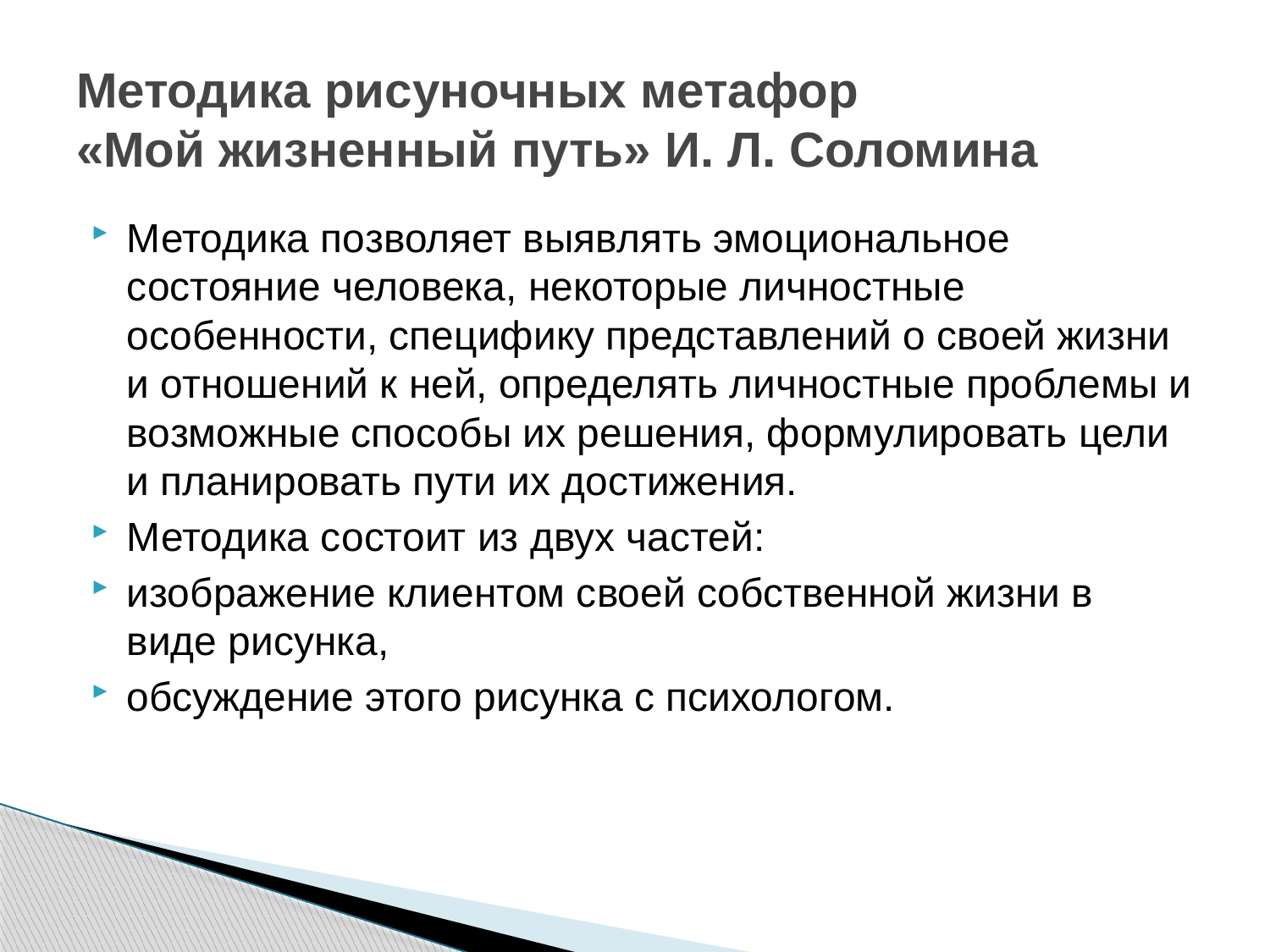

# Методика рисуночных метафор «Мой жизненный путь» И. Л. Соломина
Методика позволяет выявлять эмоциональное состояние человека, некоторые личностные особенности, специфику представлений о своей жизни и отношений к ней, определять личностные проблемы и возможные способы их решения, формулировать цели и планировать пути их достижения.
Методика состоит из двух частей:
изображение клиентом своей собственной жизни в виде рисунка,
обсуждение этого рисунка с психологом.